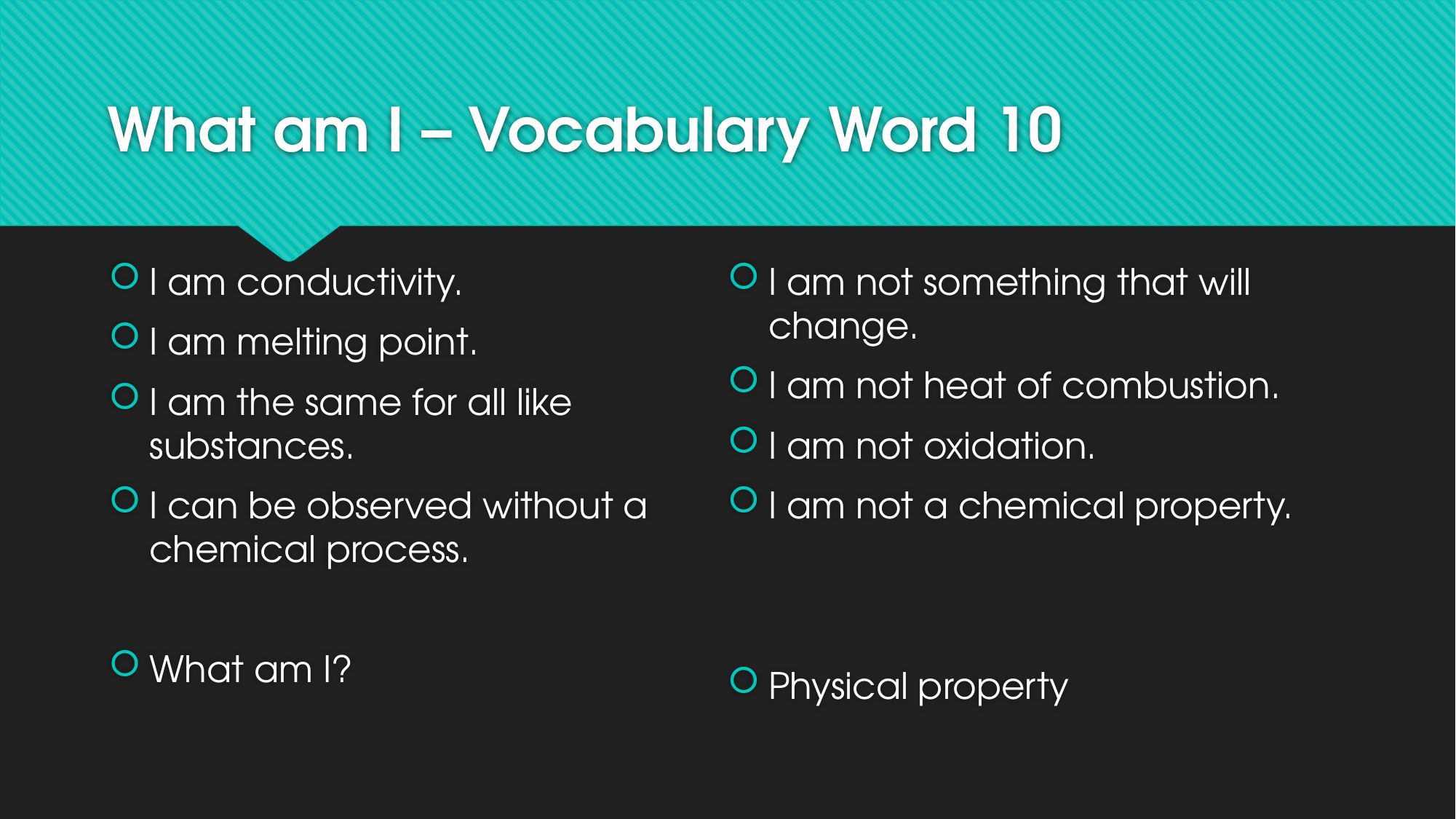

# What am I – Vocabulary Word 10
I am conductivity.
I am melting point.
I am the same for all like substances.
I can be observed without a chemical process.

What am I?
I am not something that will change.
I am not heat of combustion.
I am not oxidation.
I am not a chemical property.

Physical property